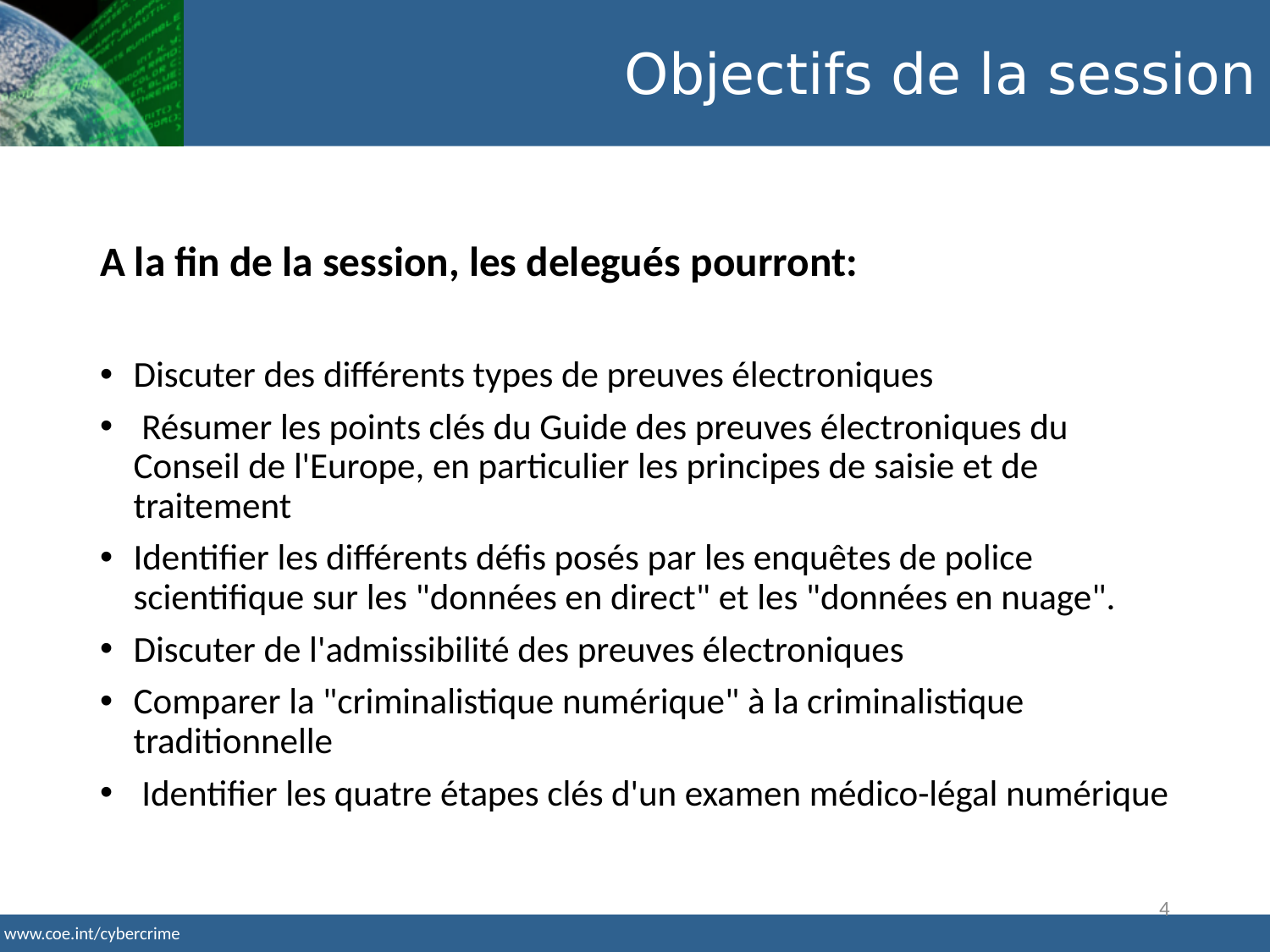

Objectifs de la session

A la fin de la session, les delegués pourront:

Discuter des différents types de preuves électroniques
 Résumer les points clés du Guide des preuves électroniques du Conseil de l'Europe, en particulier les principes de saisie et de traitement
Identifier les différents défis posés par les enquêtes de police scientifique sur les "données en direct" et les "données en nuage".
Discuter de l'admissibilité des preuves électroniques
Comparer la "criminalistique numérique" à la criminalistique traditionnelle
 Identifier les quatre étapes clés d'un examen médico-légal numérique
4